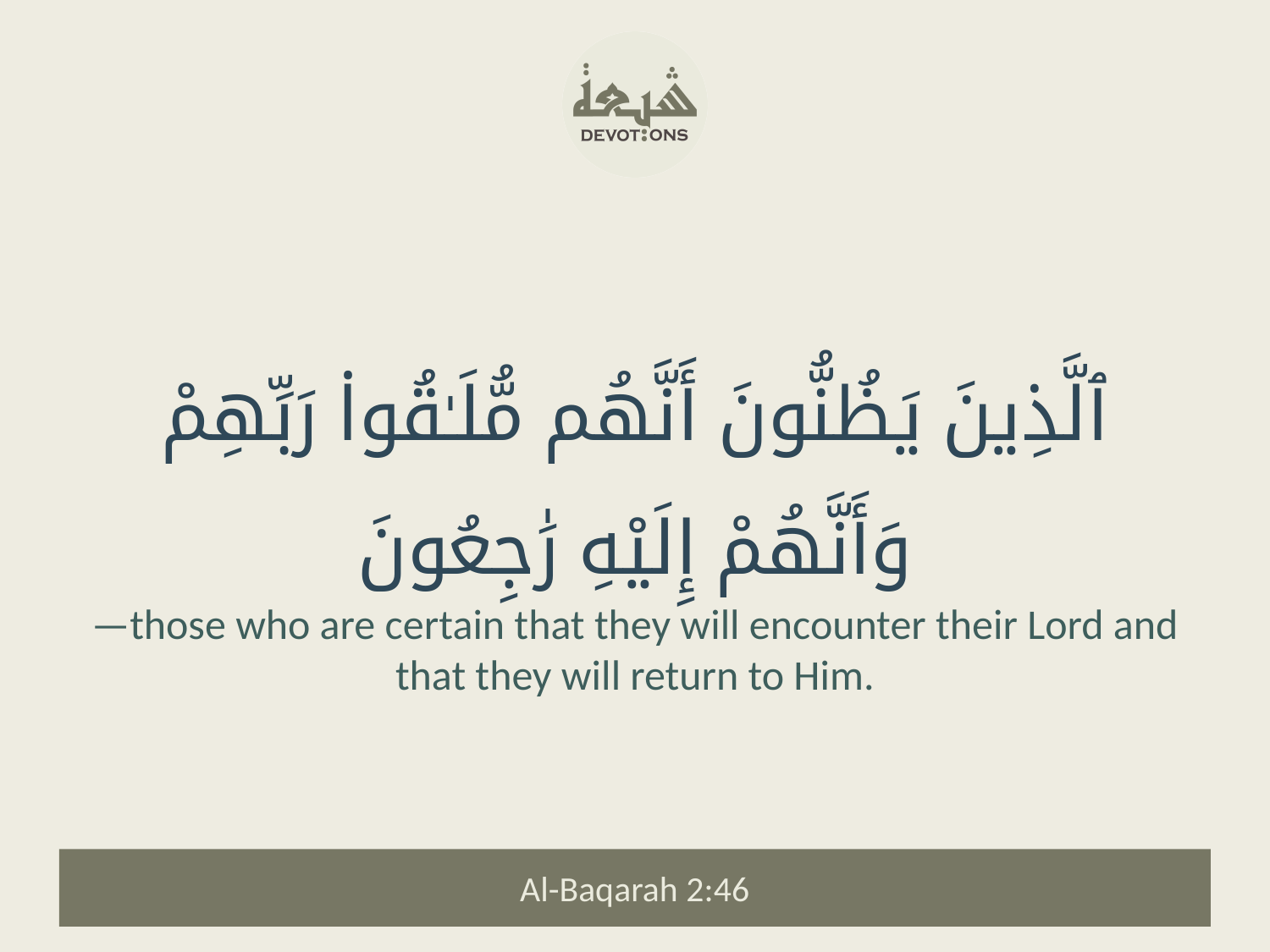

ٱلَّذِينَ يَظُنُّونَ أَنَّهُم مُّلَـٰقُوا۟ رَبِّهِمْ وَأَنَّهُمْ إِلَيْهِ رَٰجِعُونَ
—those who are certain that they will encounter their Lord and that they will return to Him.
Al-Baqarah 2:46